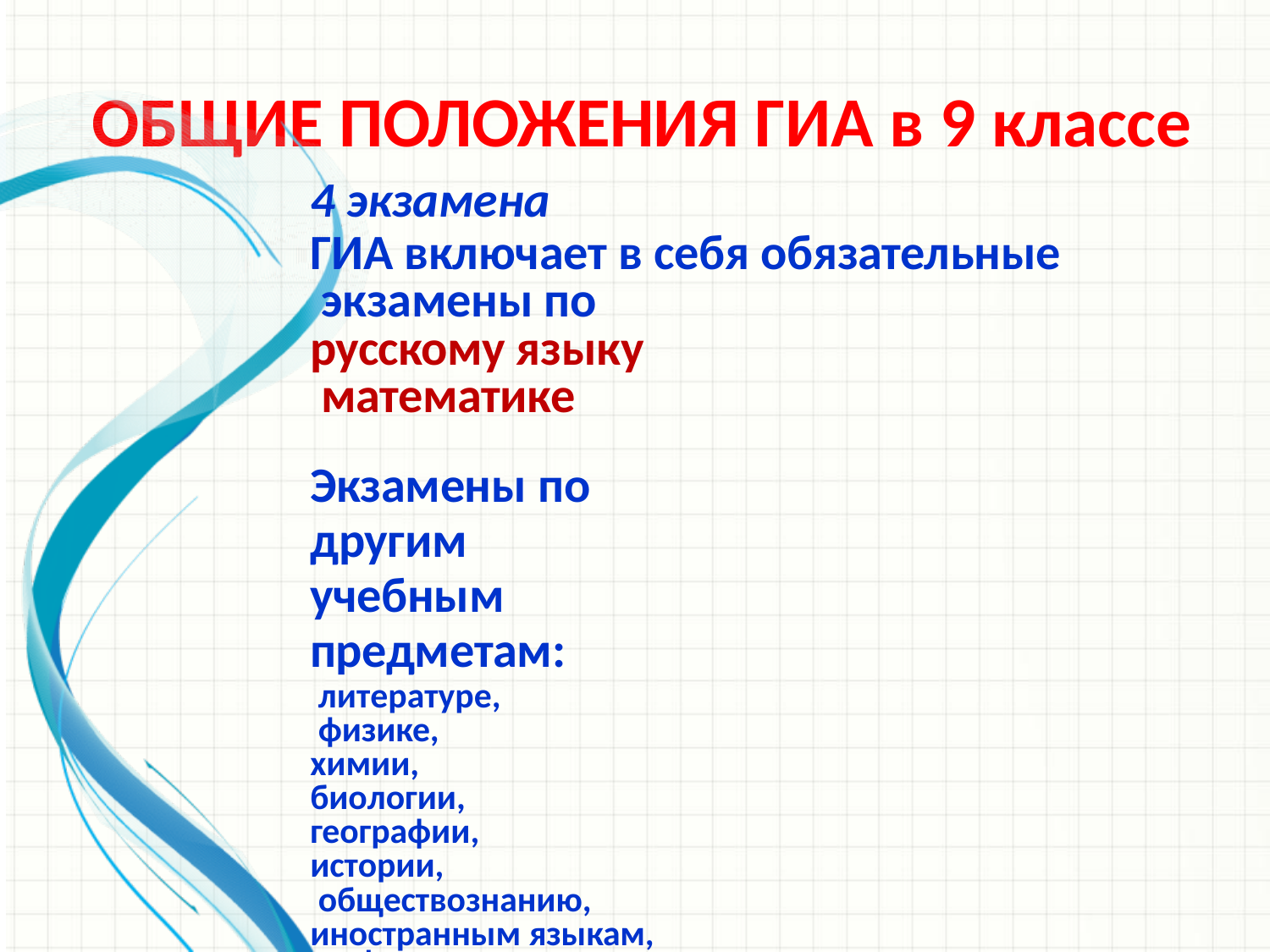

# ОБЩИЕ ПОЛОЖЕНИЯ ГИА в 9 классе
4 экзамена
ГИА включает в себя обязательные  экзамены по
русскому языку  математике
Экзамены по другим учебным предметам:
литературе,  физике,  химии,  биологии,  географии,  истории,
обществознанию,  иностранным языкам,
информатике и информационно-коммуникационным
технологиям (ИКТ)
обучающиеся сдают	2 экзамена по выбору